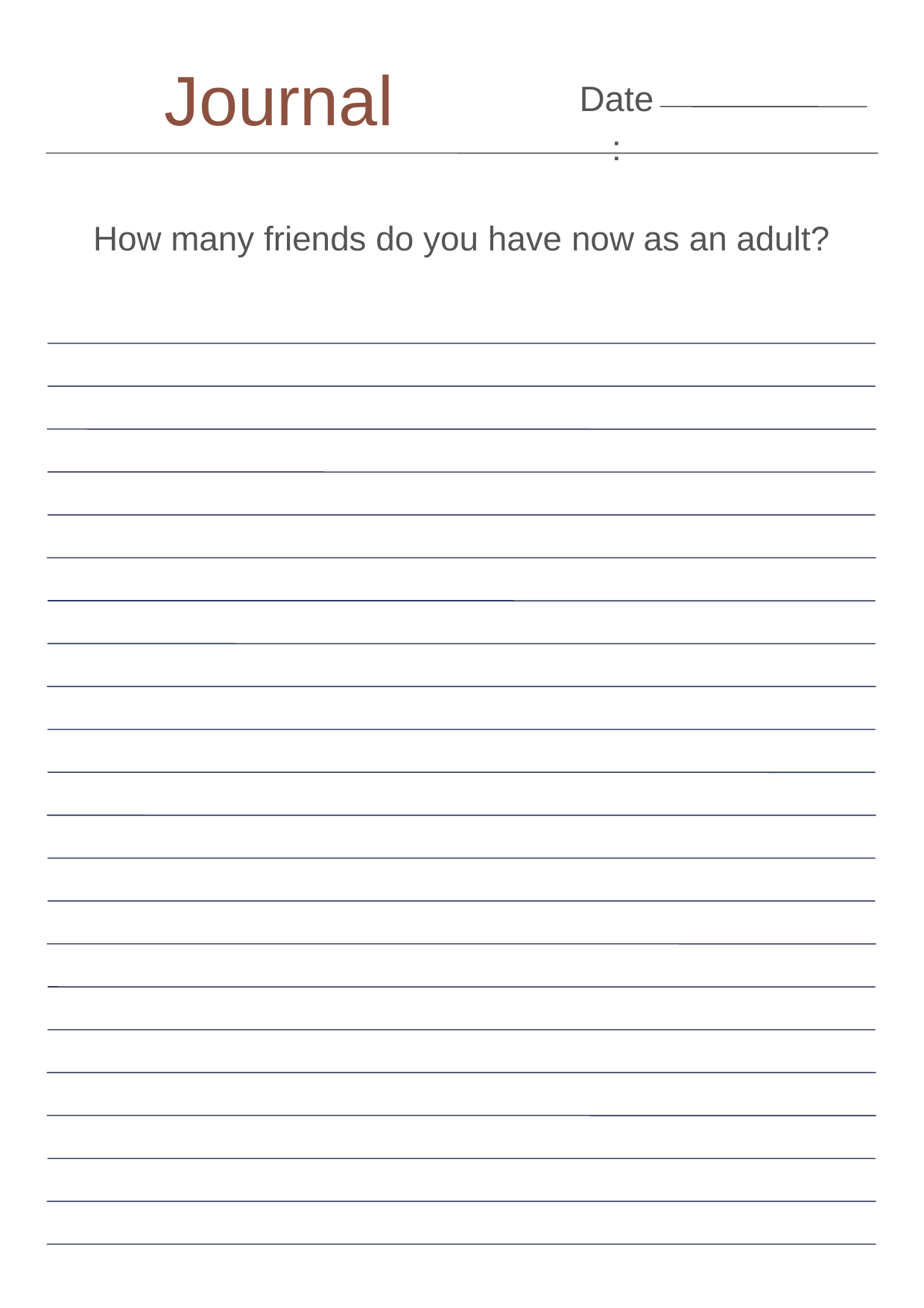

Journal
Date:

How many friends do you have now as an adult?